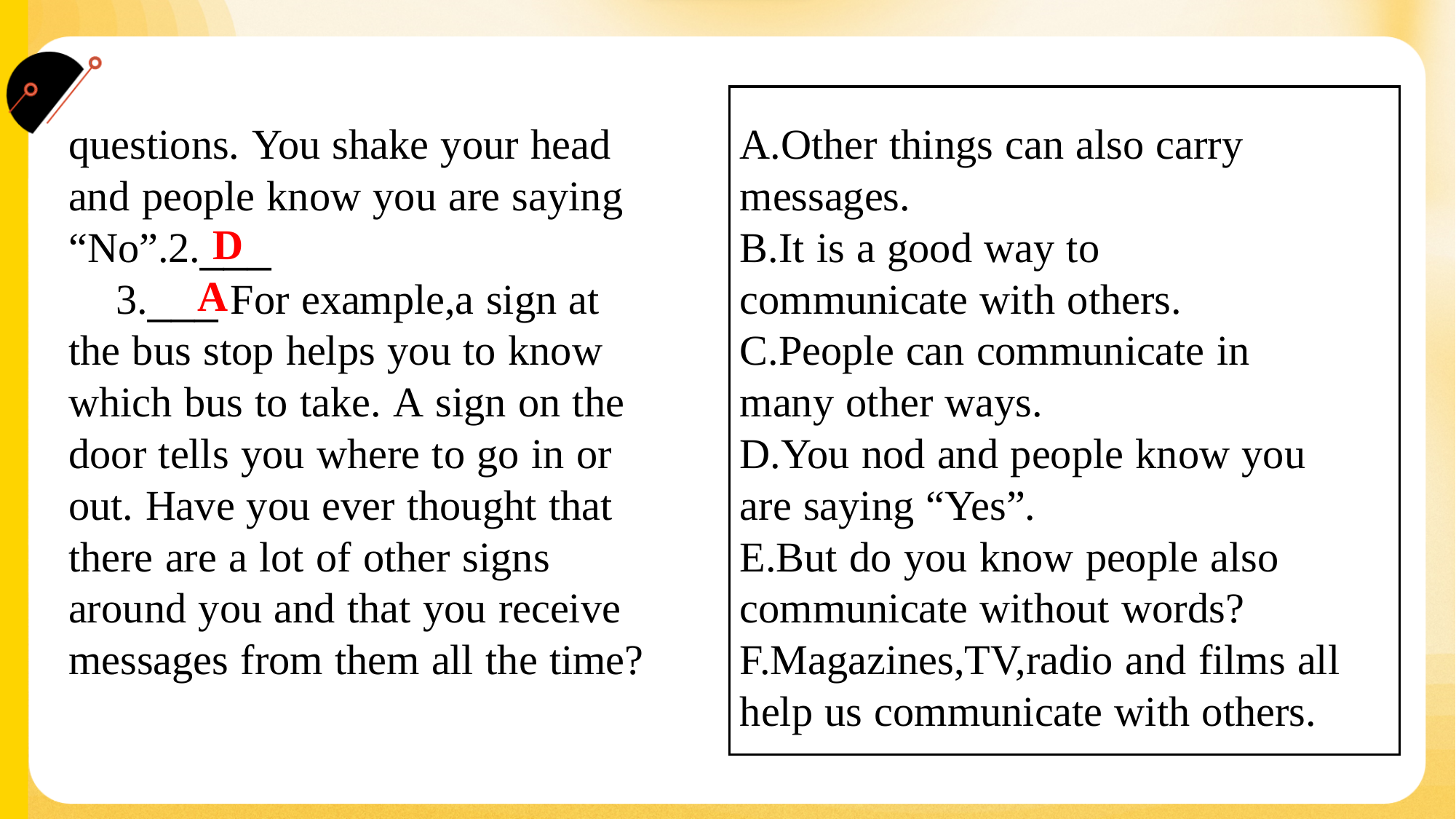

A.Other things can also carry
messages.
B.It is a good way to
communicate with others.
C.People can communicate in
many other ways.
D.You nod and people know you
are saying “Yes”.
E.But do you know people also
communicate without words?
F.Magazines,TV,radio and films all
help us communicate with others.
questions. You shake your head
and people know you are saying
“No”.2.___
    3.___ For example,a sign at
the bus stop helps you to know
which bus to take. A sign on the
door tells you where to go in or
out. Have you ever thought that
there are a lot of other signs
around you and that you receive
messages from them all the time?

D
A